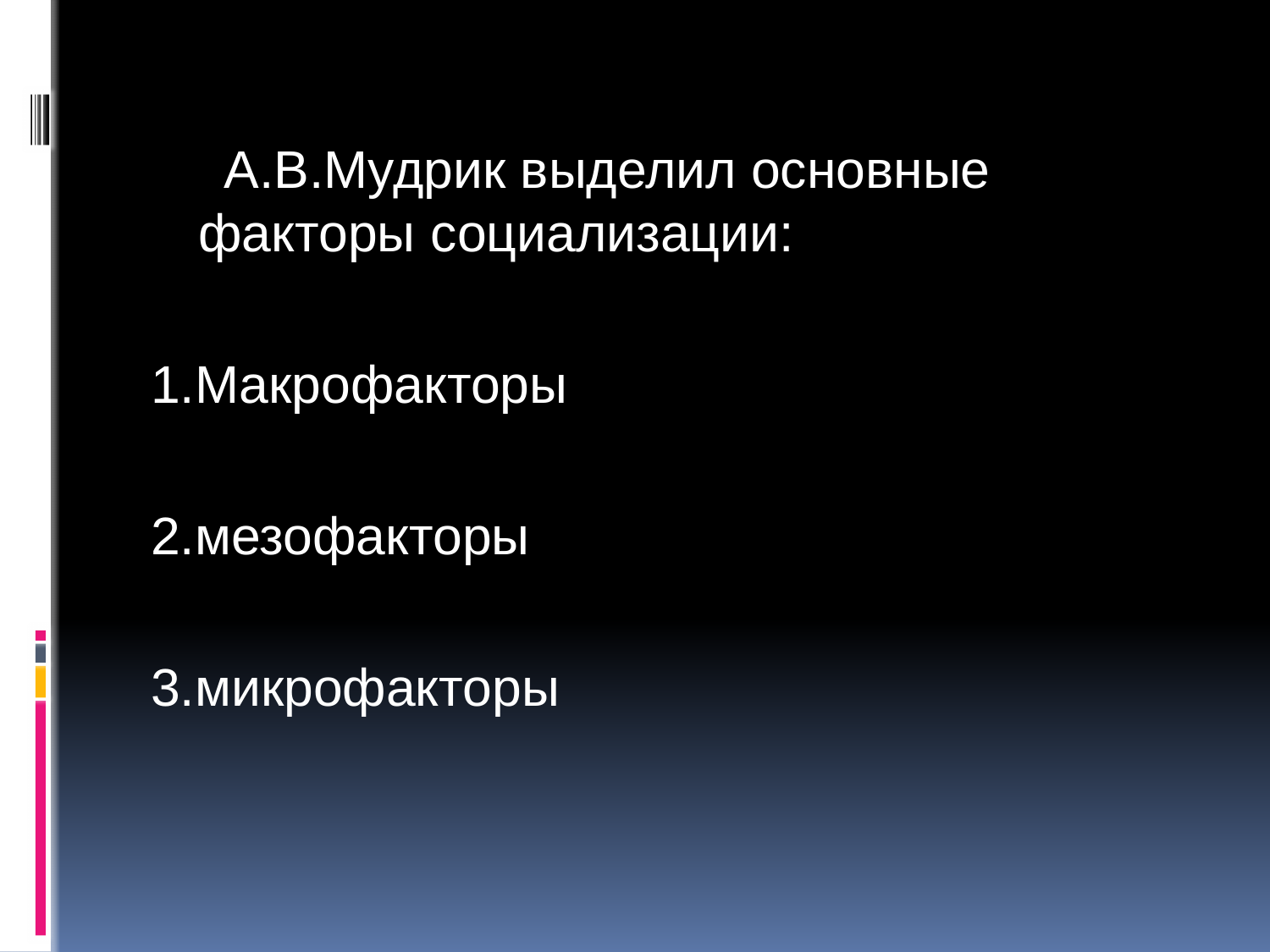

А.В.Мудрик выделил основные факторы социализации:

1.Макрофакторы

2.мезофакторы

3.микрофакторы